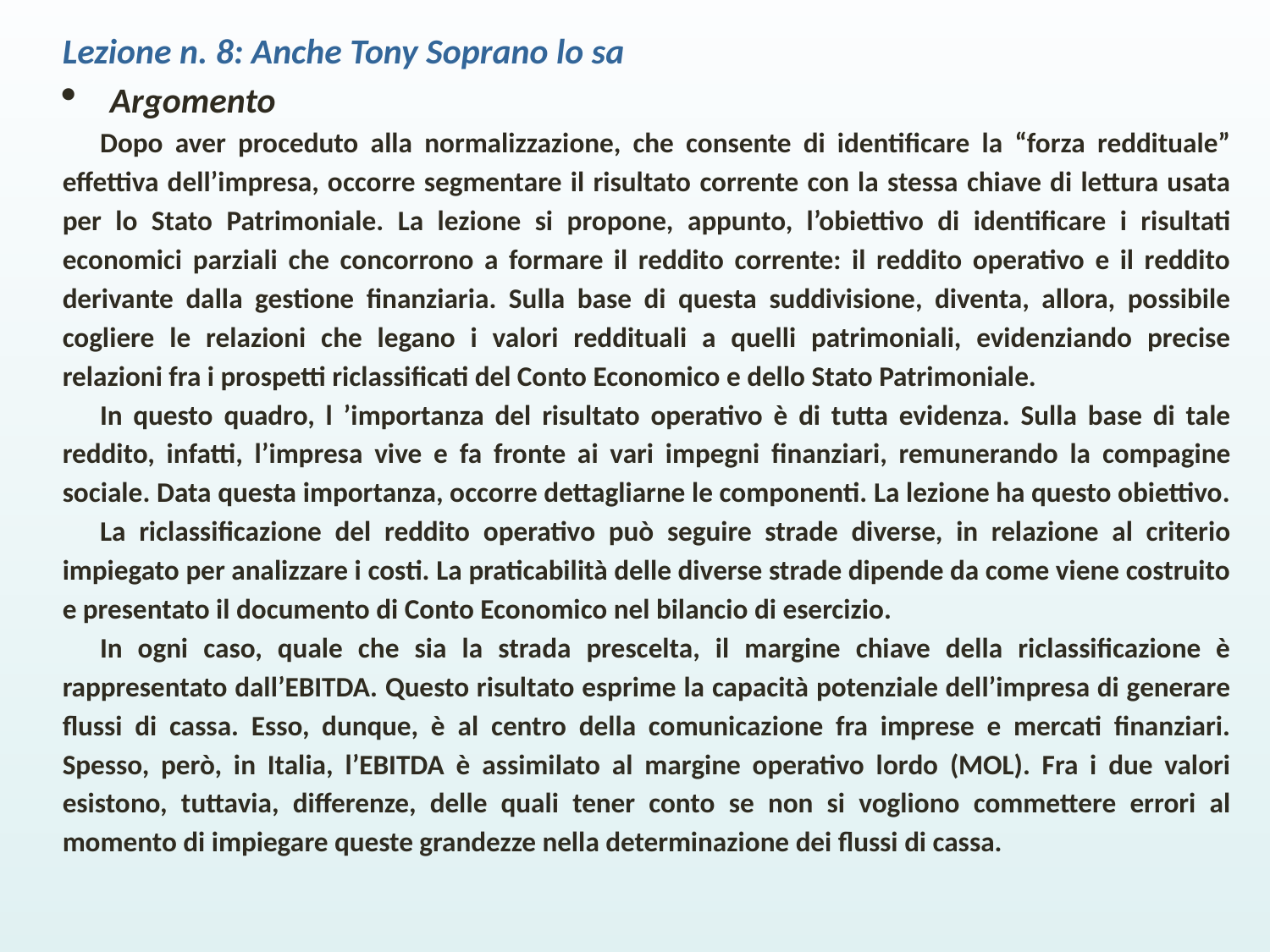

Lezione n. 8: Anche Tony Soprano lo sa
Argomento
Dopo aver proceduto alla normalizzazione, che consente di identificare la “forza reddituale” effettiva dell’impresa, occorre segmentare il risultato corrente con la stessa chiave di lettura usata per lo Stato Patrimoniale. La lezione si propone, appunto, l’obiettivo di identificare i risultati economici parziali che concorrono a formare il reddito corrente: il reddito operativo e il reddito derivante dalla gestione finanziaria. Sulla base di questa suddivisione, diventa, allora, possibile cogliere le relazioni che legano i valori reddituali a quelli patrimoniali, evidenziando precise relazioni fra i prospetti riclassificati del Conto Economico e dello Stato Patrimoniale.
In questo quadro, l ’importanza del risultato operativo è di tutta evidenza. Sulla base di tale reddito, infatti, l’impresa vive e fa fronte ai vari impegni finanziari, remunerando la compagine sociale. Data questa importanza, occorre dettagliarne le componenti. La lezione ha questo obiettivo.
La riclassificazione del reddito operativo può seguire strade diverse, in relazione al criterio impiegato per analizzare i costi. La praticabilità delle diverse strade dipende da come viene costruito e presentato il documento di Conto Economico nel bilancio di esercizio.
In ogni caso, quale che sia la strada prescelta, il margine chiave della riclassificazione è rappresentato dall’EBITDA. Questo risultato esprime la capacità potenziale dell’impresa di generare flussi di cassa. Esso, dunque, è al centro della comunicazione fra imprese e mercati finanziari. Spesso, però, in Italia, l’EBITDA è assimilato al margine operativo lordo (MOL). Fra i due valori esistono, tuttavia, differenze, delle quali tener conto se non si vogliono commettere errori al momento di impiegare queste grandezze nella determinazione dei flussi di cassa.